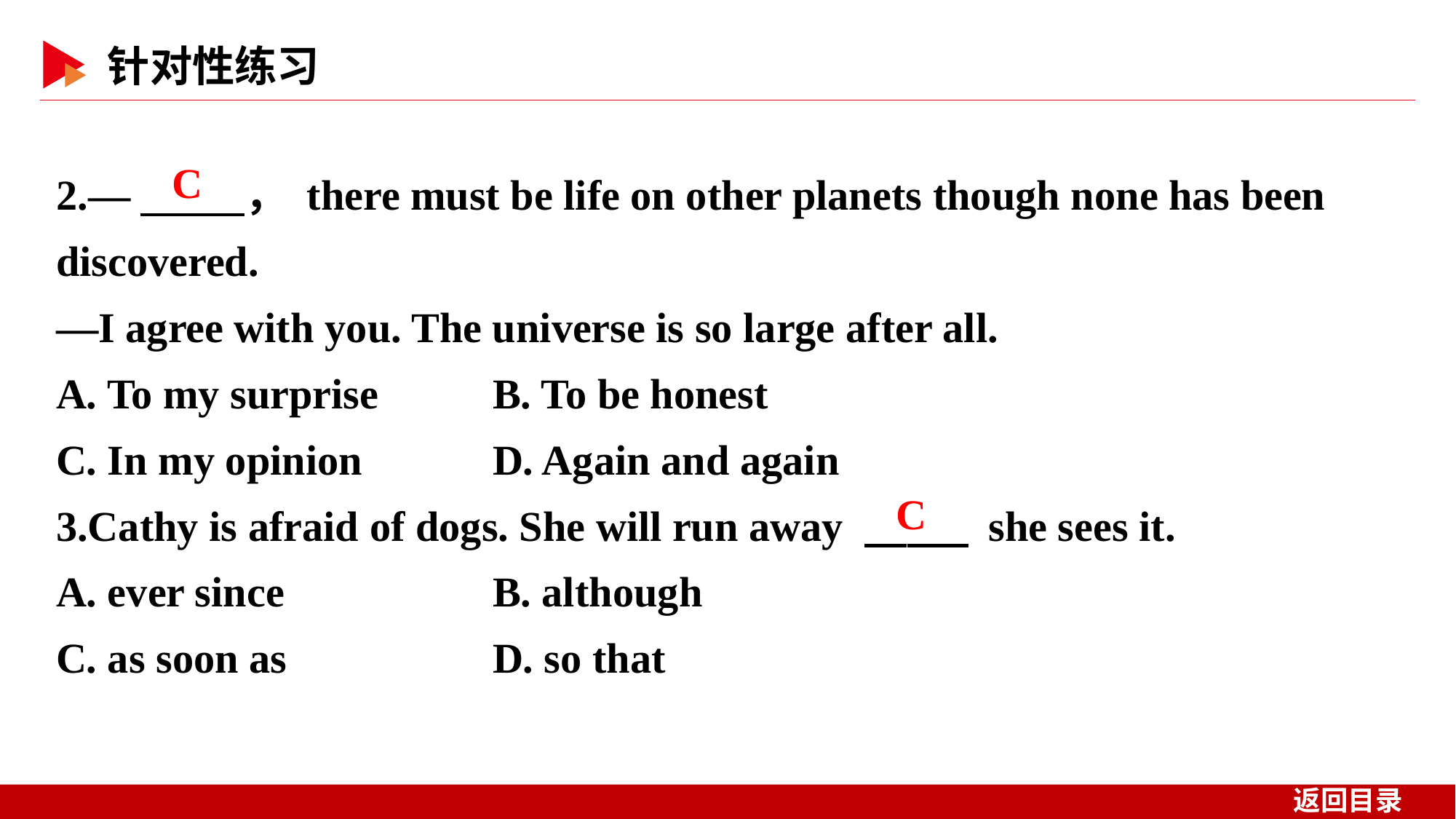

2.—　  　， there must be life on other planets though none has been discovered.
—I agree with you. The universe is so large after all.
A. To my surprise        	B. To be honest
C. In my opinion        	D. Again and again
3.Cathy is afraid of dogs. She will run away 　  　 she sees it.
A. ever since                	B. although
C. as soon as                 	D. so that
C
C